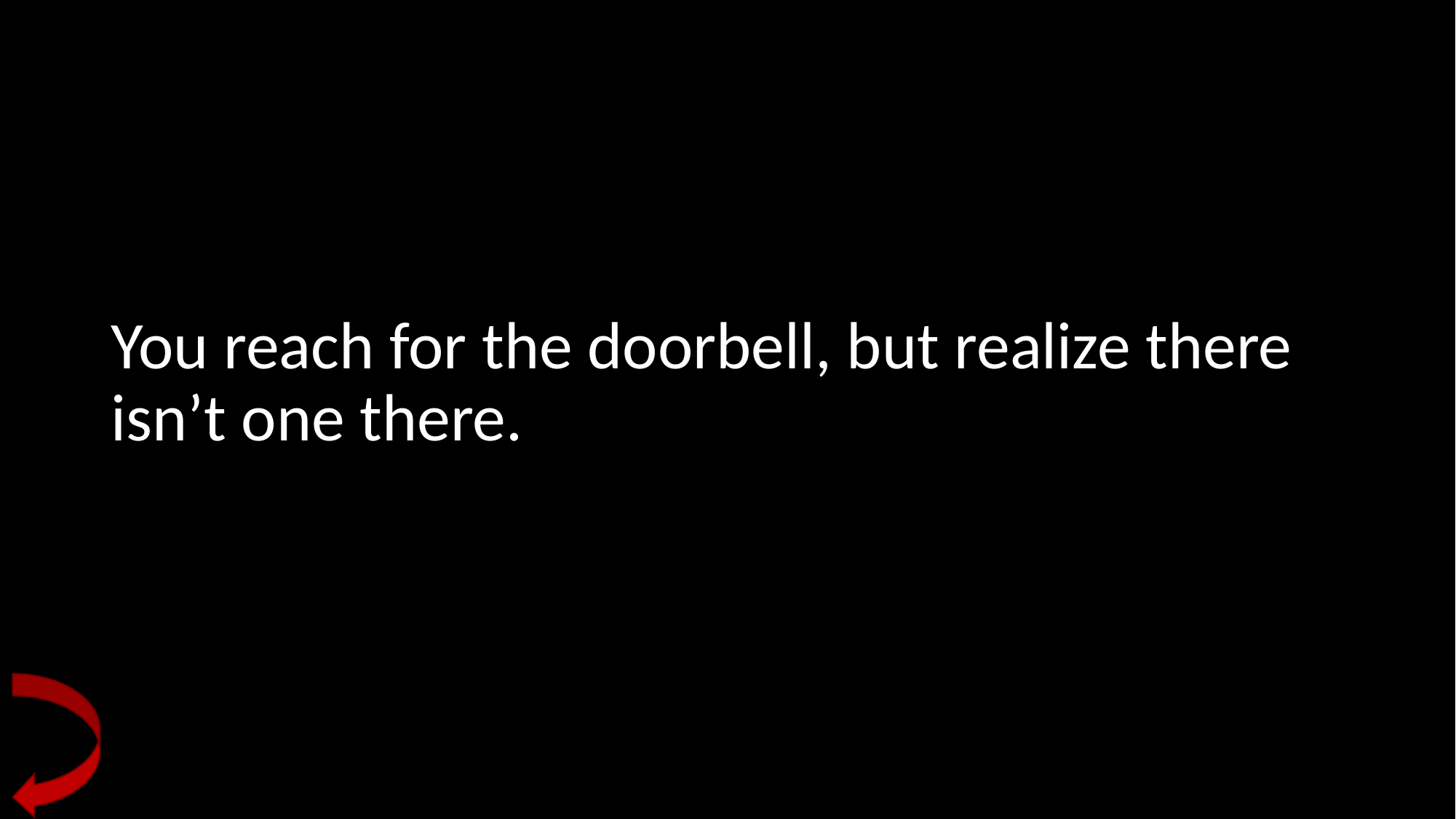

# You reach for the doorbell, but realize there isn’t one there.